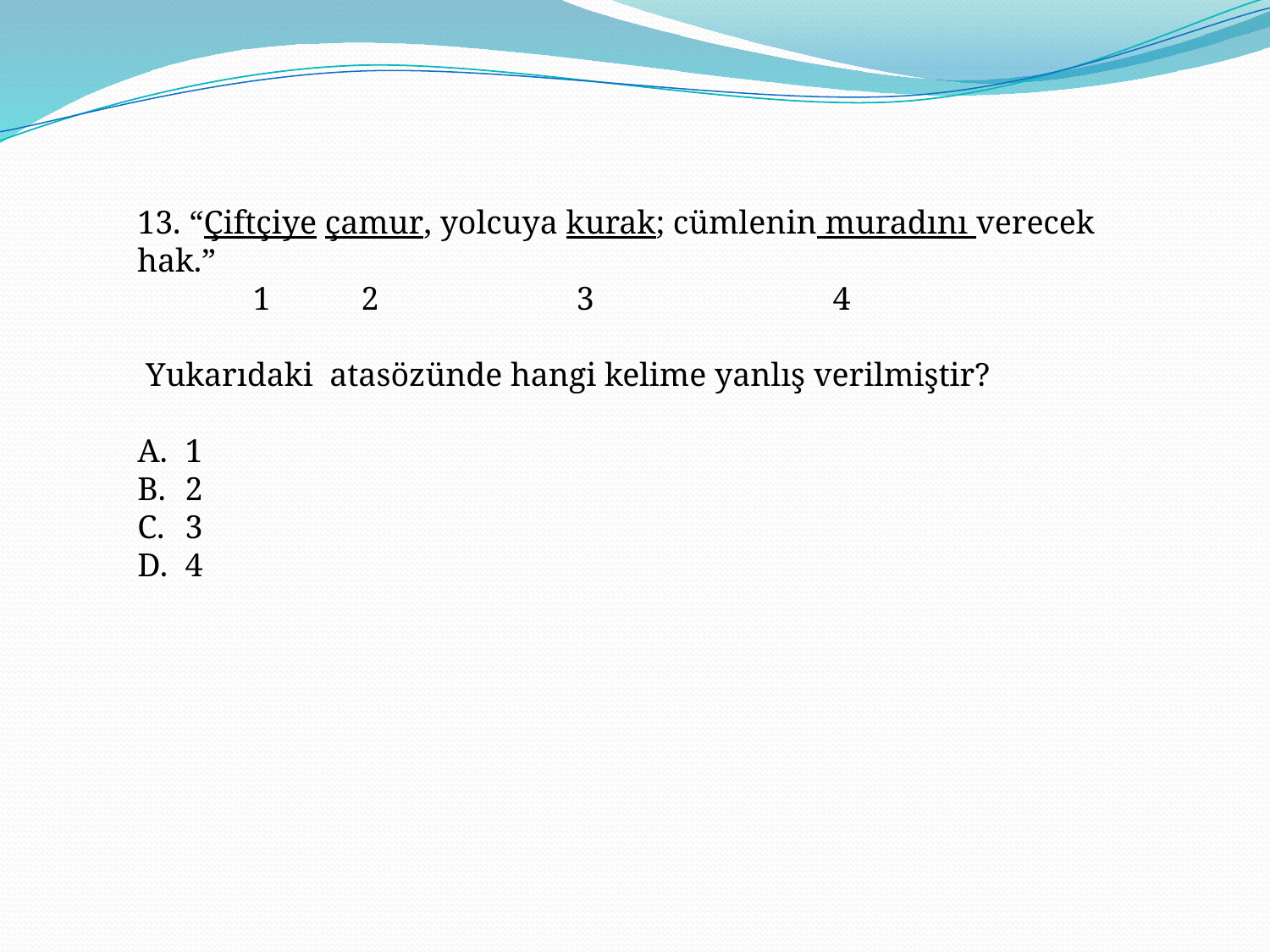

13. “Çiftçiye çamur, yolcuya kurak; cümlenin muradını verecek hak.”
              1           2                        3                             4

 Yukarıdaki  atasözünde hangi kelime yanlış verilmiştir?

1
2
3
4